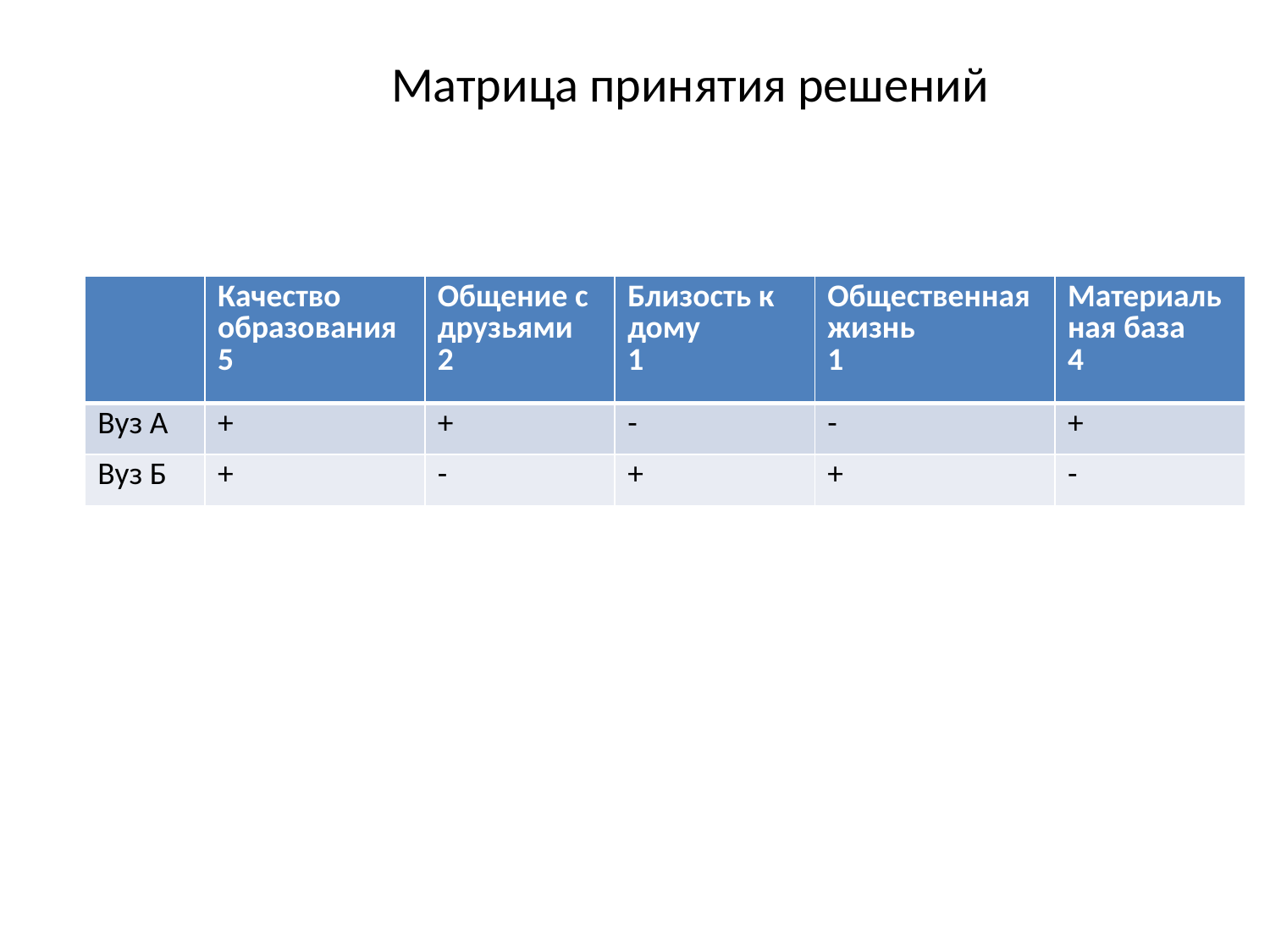

Матрица принятия решений
|  | Качество образования 5 | Общение с друзьями 2 | Близость к дому 1 | Общественная жизнь 1 | Материальная база 4 |
| --- | --- | --- | --- | --- | --- |
| Вуз А | + | + | - | - | + |
| Вуз Б | + | - | + | + | - |